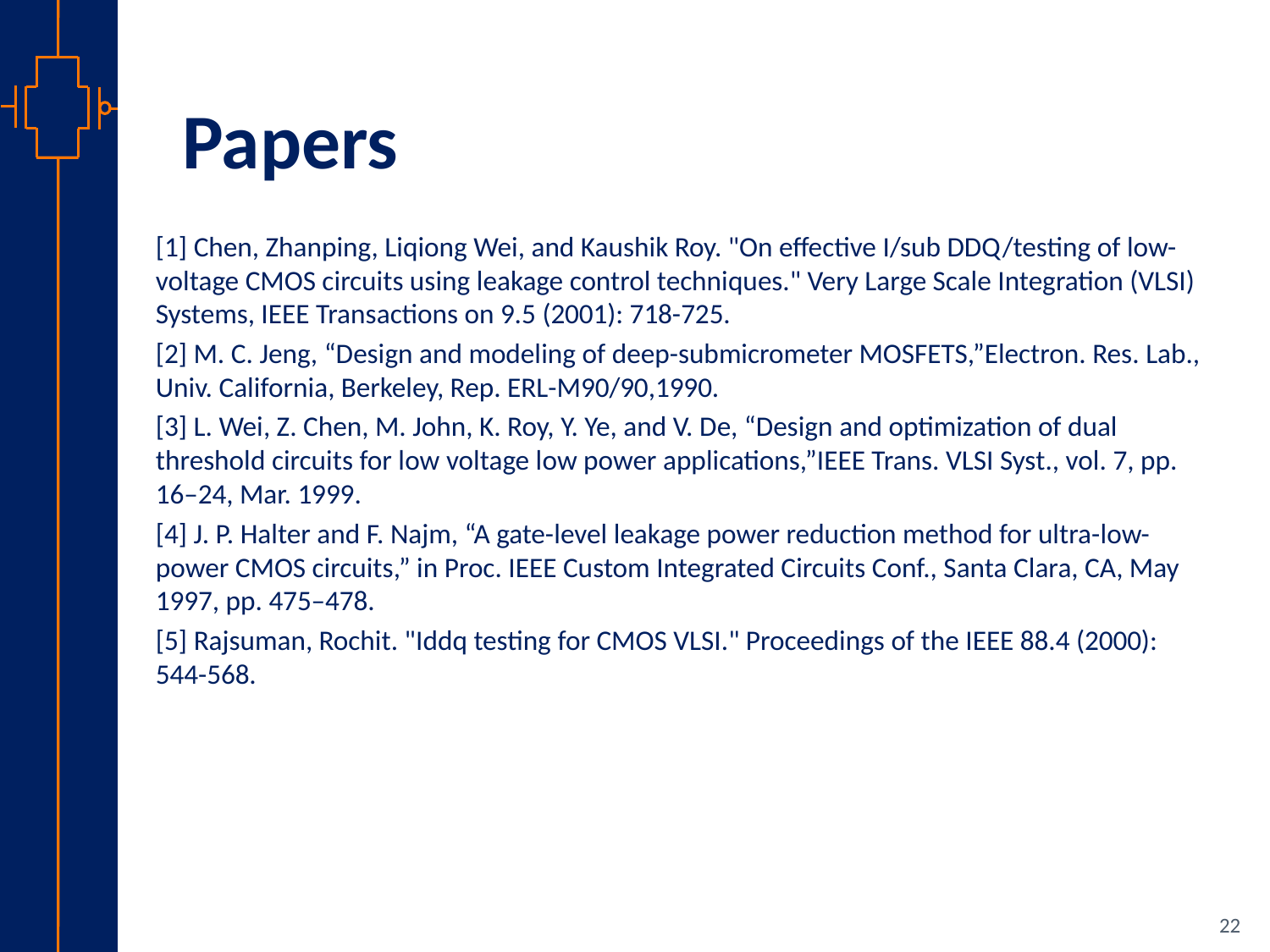

# Papers
[1] Chen, Zhanping, Liqiong Wei, and Kaushik Roy. "On effective I/sub DDQ/testing of low-voltage CMOS circuits using leakage control techniques." Very Large Scale Integration (VLSI) Systems, IEEE Transactions on 9.5 (2001): 718-725.
[2] M. C. Jeng, “Design and modeling of deep-submicrometer MOSFETS,”Electron. Res. Lab., Univ. California, Berkeley, Rep. ERL-M90/90,1990.
[3] L. Wei, Z. Chen, M. John, K. Roy, Y. Ye, and V. De, “Design and optimization of dual threshold circuits for low voltage low power applications,”IEEE Trans. VLSI Syst., vol. 7, pp. 16–24, Mar. 1999.
[4] J. P. Halter and F. Najm, “A gate-level leakage power reduction method for ultra-low-power CMOS circuits,” in Proc. IEEE Custom Integrated Circuits Conf., Santa Clara, CA, May 1997, pp. 475–478.
[5] Rajsuman, Rochit. "Iddq testing for CMOS VLSI." Proceedings of the IEEE 88.4 (2000): 544-568.
22